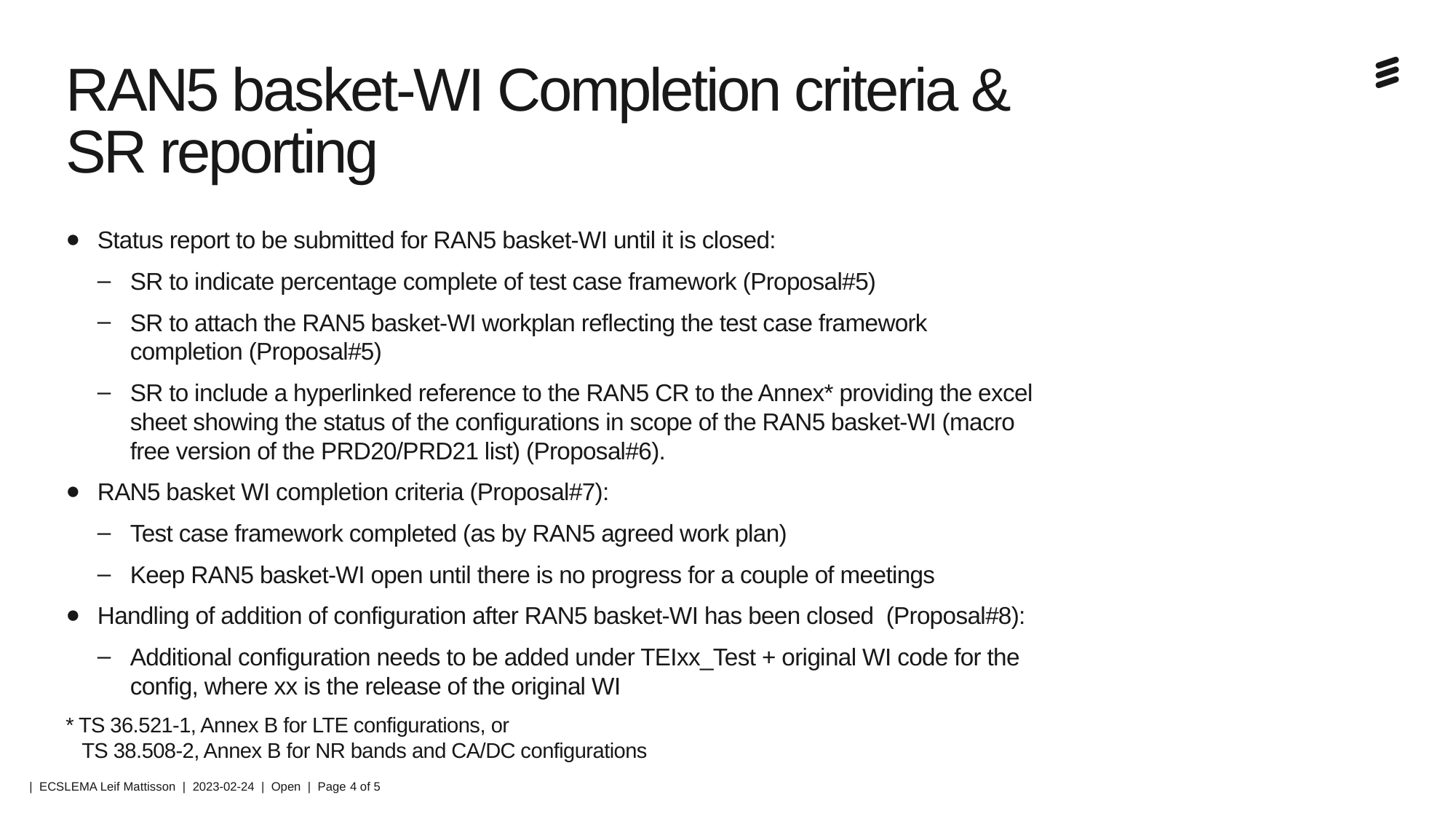

# RAN5 basket-WI Completion criteria & SR reporting
Status report to be submitted for RAN5 basket-WI until it is closed:
SR to indicate percentage complete of test case framework (Proposal#5)
SR to attach the RAN5 basket-WI workplan reflecting the test case framework completion (Proposal#5)
SR to include a hyperlinked reference to the RAN5 CR to the Annex* providing the excel sheet showing the status of the configurations in scope of the RAN5 basket-WI (macro free version of the PRD20/PRD21 list) (Proposal#6).
RAN5 basket WI completion criteria (Proposal#7):
Test case framework completed (as by RAN5 agreed work plan)
Keep RAN5 basket-WI open until there is no progress for a couple of meetings
Handling of addition of configuration after RAN5 basket-WI has been closed  (Proposal#8):
Additional configuration needs to be added under TEIxx_Test + original WI code for the config, where xx is the release of the original WI
* TS 36.521-1, Annex B for LTE configurations, or
   TS 38.508-2, Annex B for NR bands and CA/DC configurations